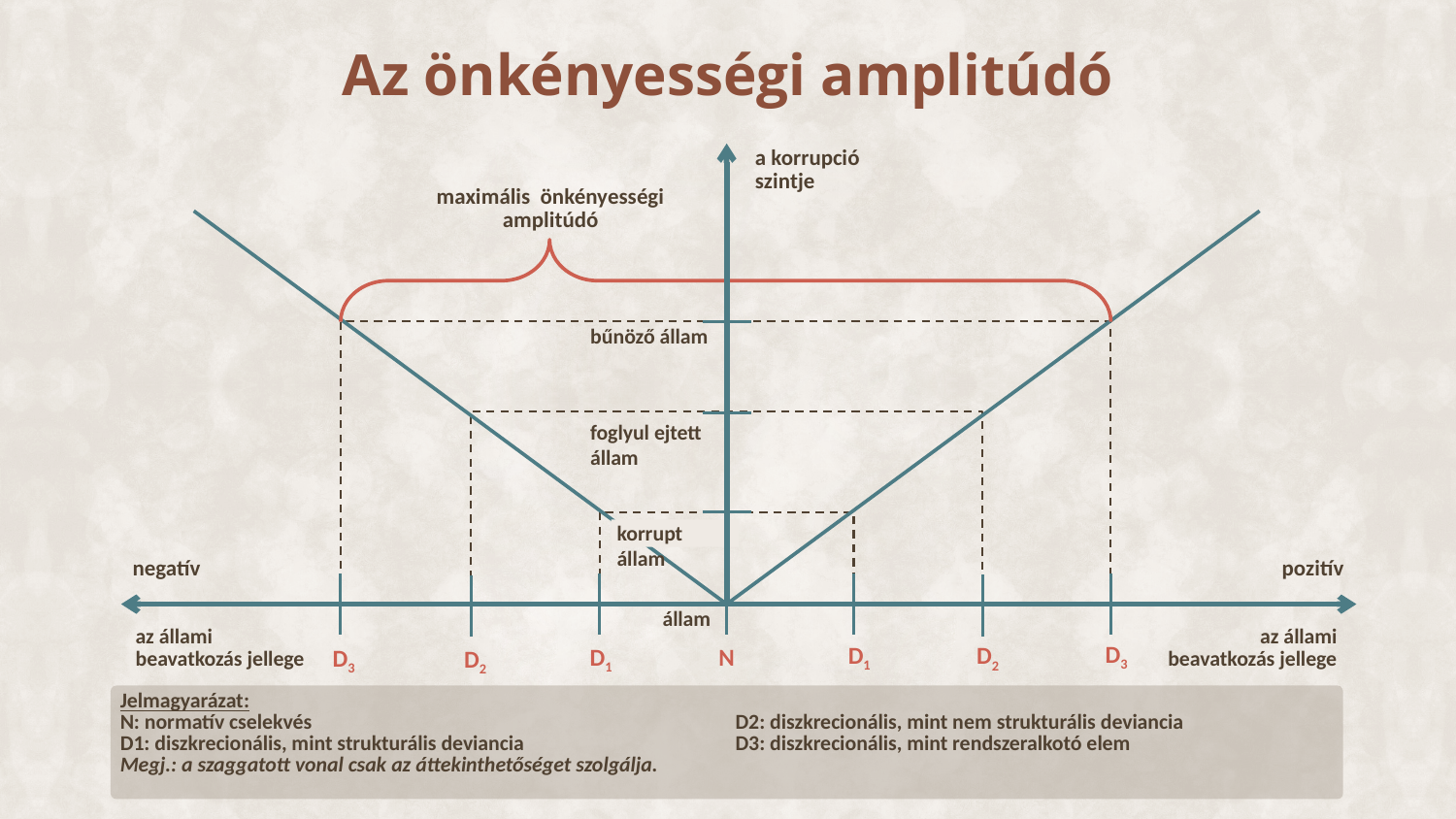

# Az önkényességi amplitúdó

a korrupció szintje
maximális  önkényességi amplitúdó

bűnöző állam

foglyul ejtett állam

korrupt állam
negatív
pozitív
állam
az állami beavatkozás jellege
az állami beavatkozás jellege
D3
D1
D2
D1
N
D3
D2
| Jelmagyarázat: N: normatív cselekvés D1: diszkrecionális, mint strukturális deviancia Megj.: a szaggatott vonal csak az áttekinthetőséget szolgálja. | D2: diszkrecionális, mint nem strukturális deviancia D3: diszkrecionális, mint rendszeralkotó elem |
| --- | --- |